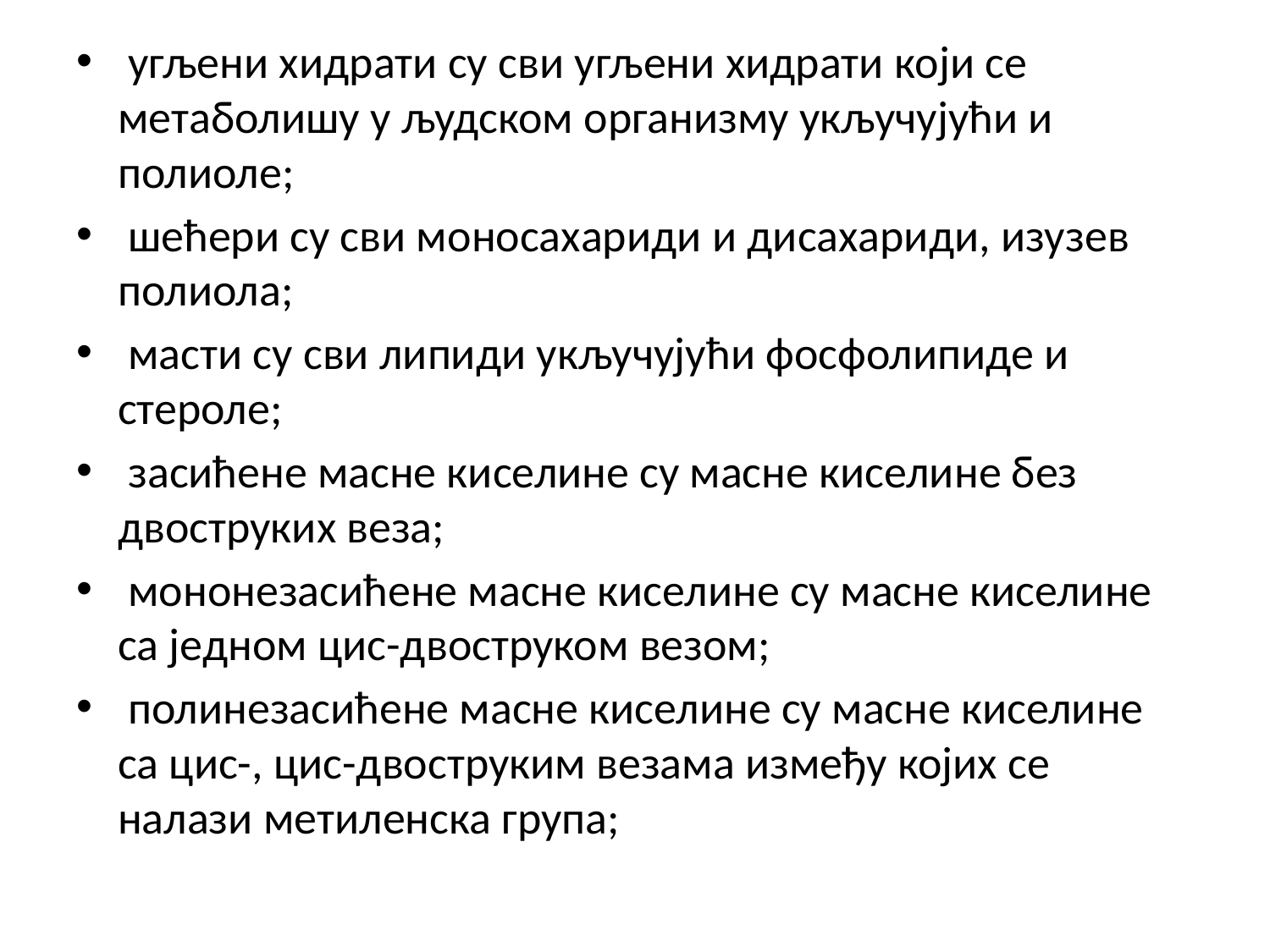

угљени хидрати су сви угљени хидрати који се метаболишу у људском организму укључујући и полиоле;
 шећери су сви моносахариди и дисахариди, изузев полиола;
 масти су сви липиди укључујући фосфолипиде и стероле;
 засићене масне киселине су масне киселине без двоструких веза;
 мононезасићене масне киселине су масне киселине са једном цис-двоструком везом;
 полинезасићене масне киселине су масне киселине са цис-, цис-двоструким везама између којих се налази метиленска група;